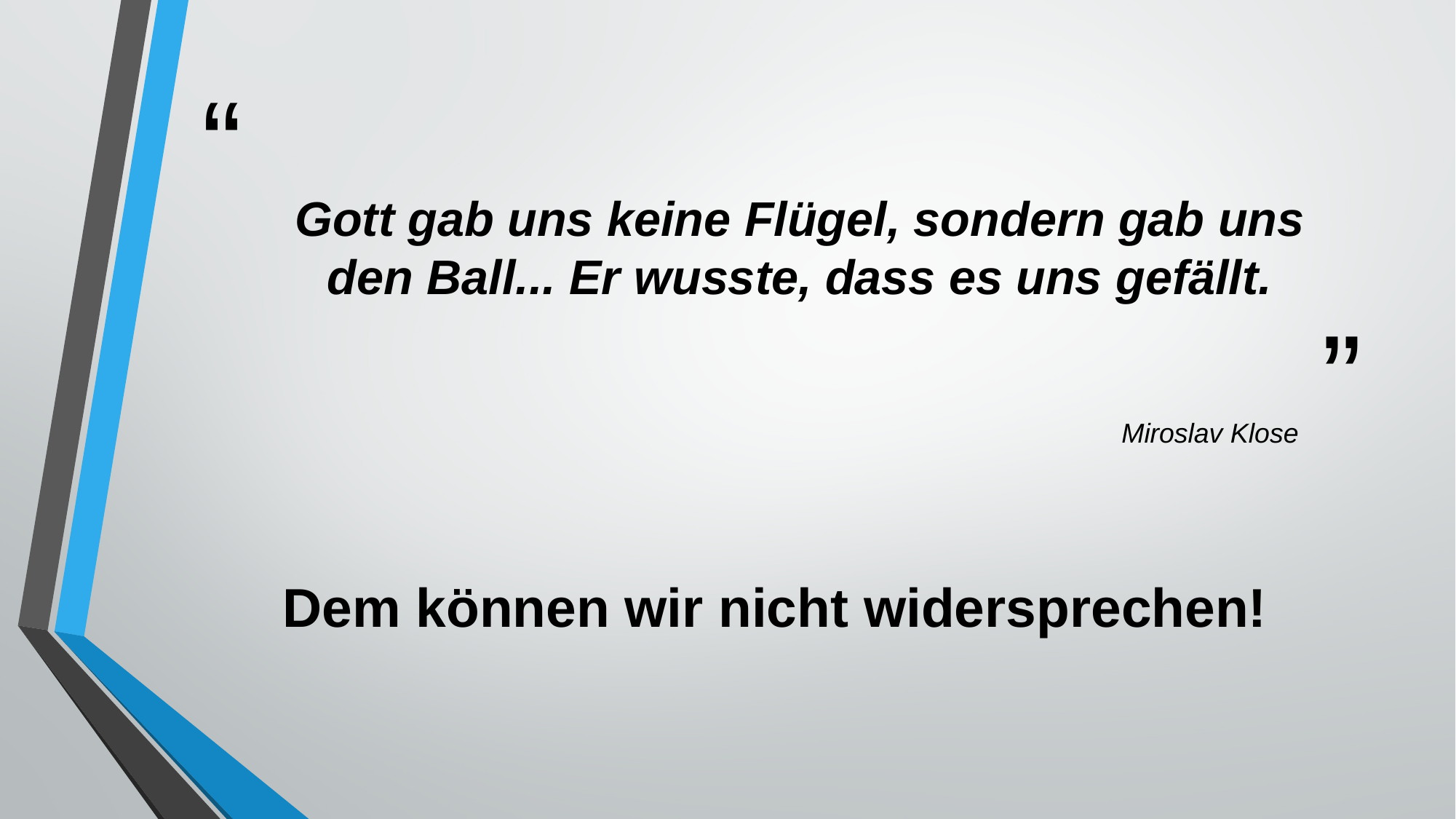

# Gott gab uns keine Flügel, sondern gab uns den Ball... Er wusste, dass es uns gefällt.
Miroslav Klose
Dem können wir nicht widersprechen!